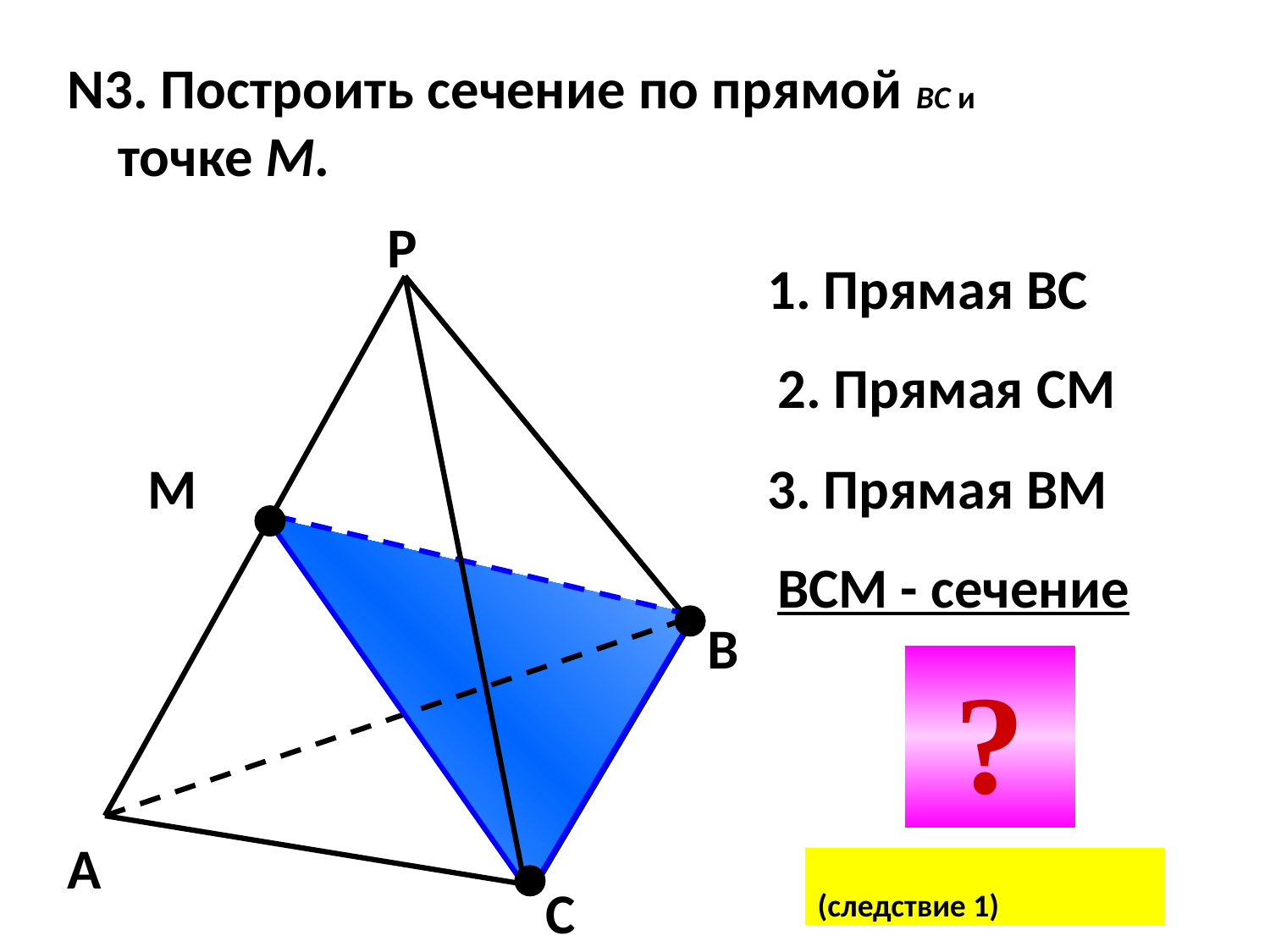

N3. Построить сечение по прямой BC и
       точке М.
Р
1. Прямая ВС

2. Прямая СМ
М
3. Прямая ВМ

ВСМ - сечение

В

?

А

(следствие 1)
С